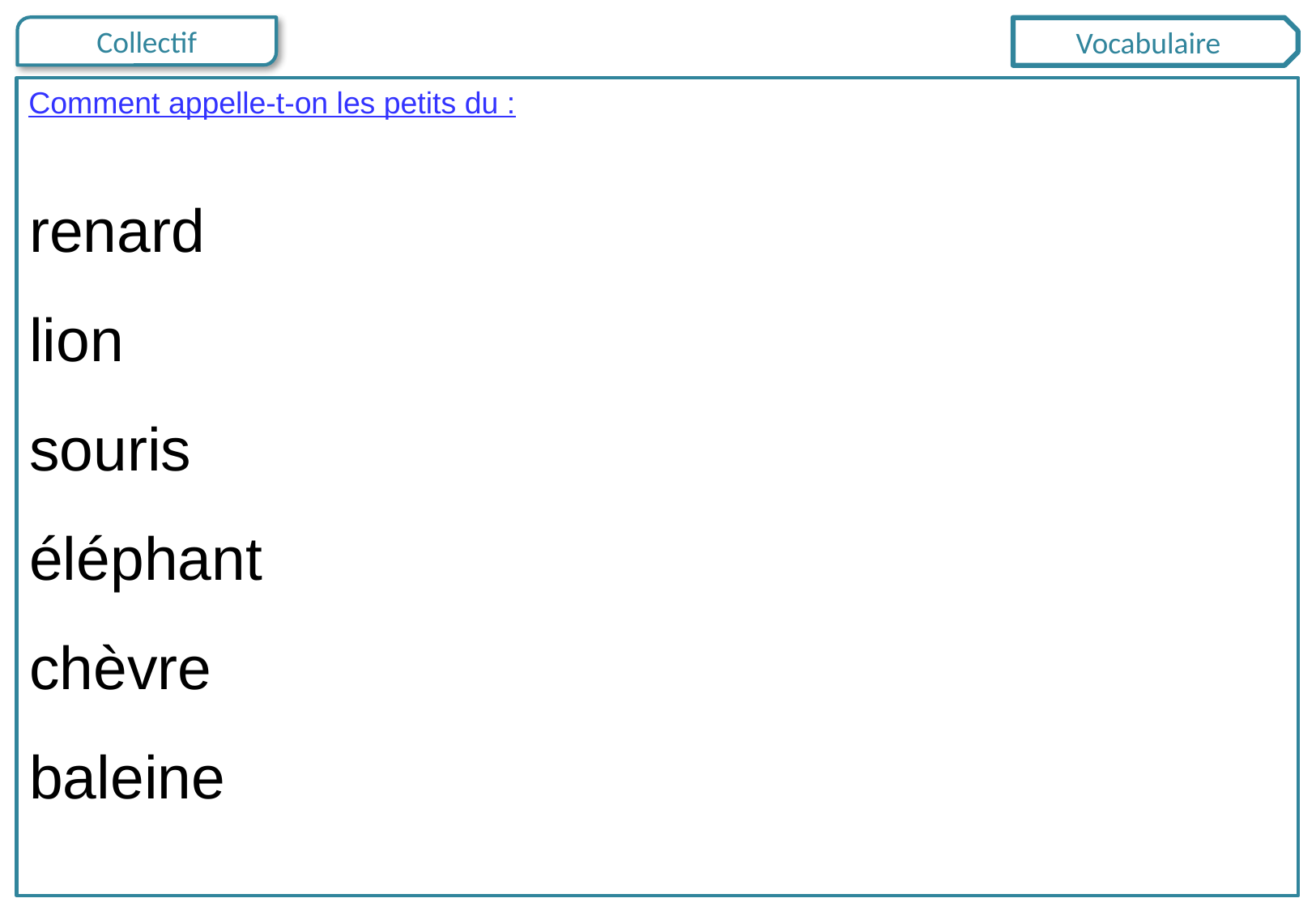

Vocabulaire
Comment appelle-t-on les petits du :
renard
lion
souris
éléphant
chèvre
baleine